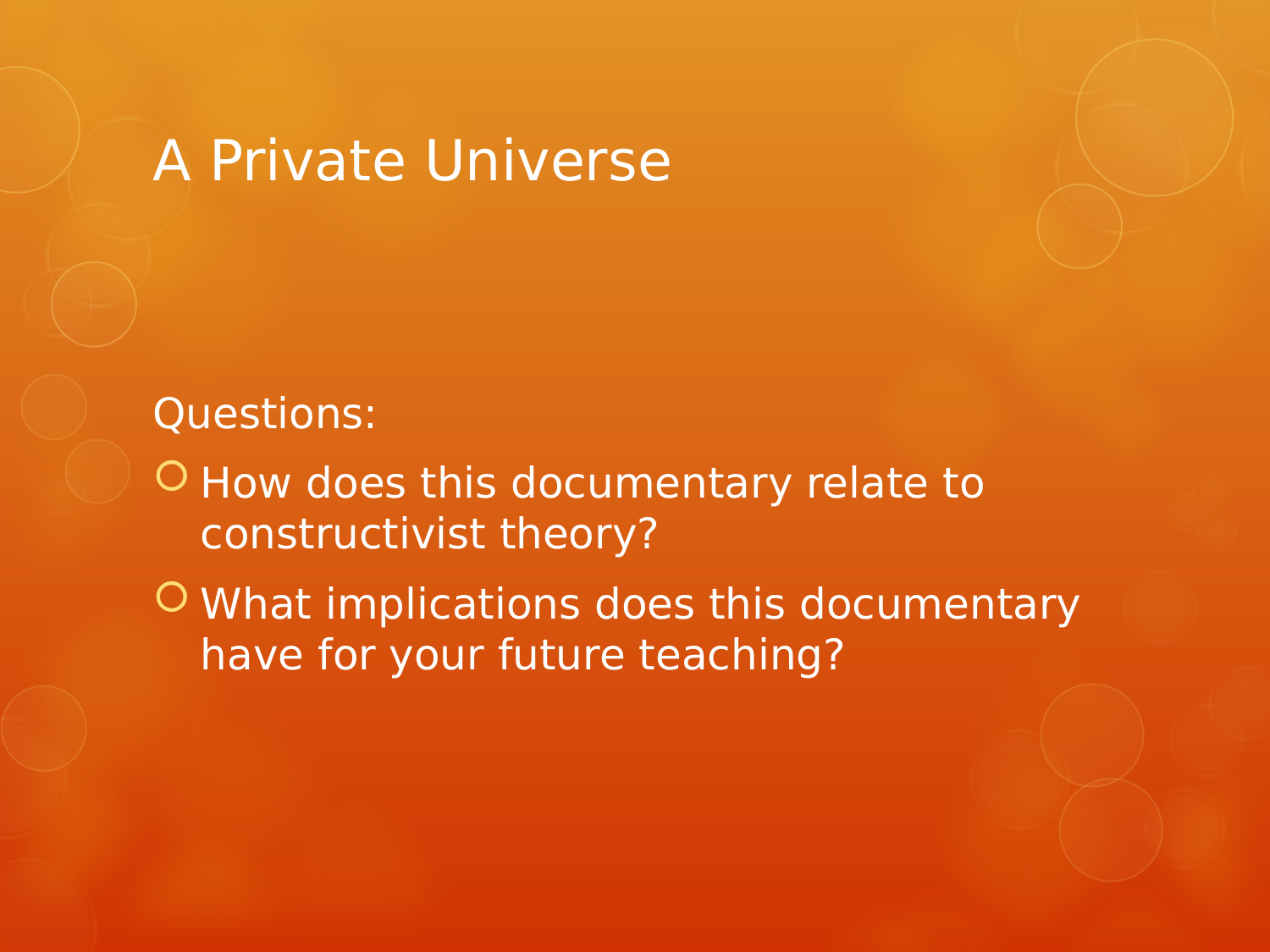

# A Private Universe
Questions:
How does this documentary relate to constructivist theory?
What implications does this documentary have for your future teaching?